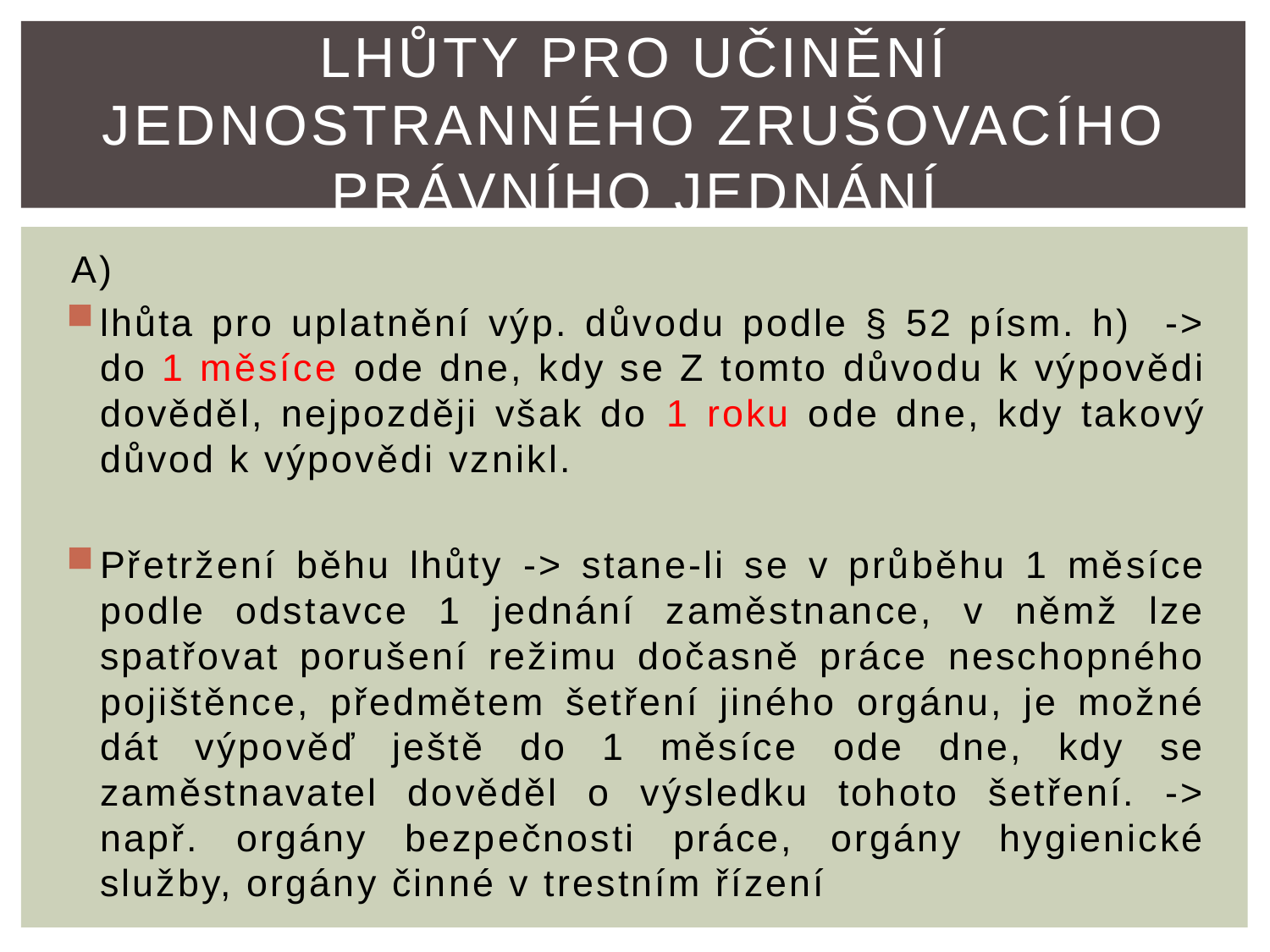

# Lhůty pro učinění jednostranného zrušovacího právního jednání
A)
lhůta pro uplatnění výp. důvodu podle § 52 písm. h)  -> do 1 měsíce ode dne, kdy se Z tomto důvodu k výpovědi dověděl, nejpozději však do 1 roku ode dne, kdy takový důvod k výpovědi vznikl.

Přetržení běhu lhůty -> stane-li se v průběhu 1 měsíce podle odstavce 1 jednání zaměstnance, v němž lze spatřovat porušení režimu dočasně práce neschopného pojištěnce, předmětem šetření jiného orgánu, je možné dát výpověď ještě do 1 měsíce ode dne, kdy se zaměstnavatel dověděl o výsledku tohoto šetření. -> např. orgány bezpečnosti práce, orgány hygienické služby, orgány činné v trestním řízení